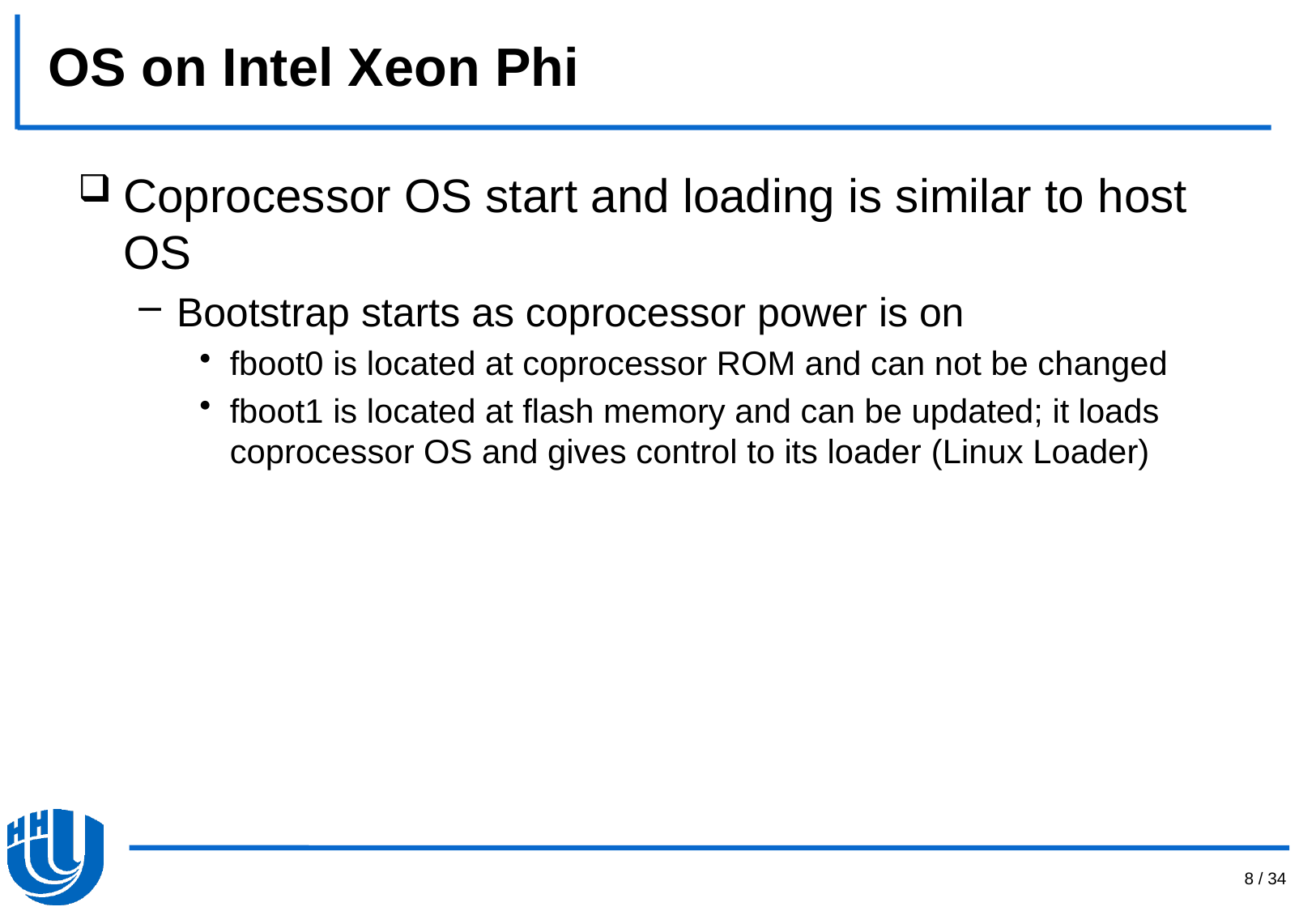

# OS on Intel Xeon Phi
Coprocessor OS start and loading is similar to host OS
Bootstrap starts as coprocessor power is on
fboot0 is located at coprocessor ROM and can not be changed
fboot1 is located at flash memory and can be updated; it loads coprocessor OS and gives control to its loader (Linux Loader)
8